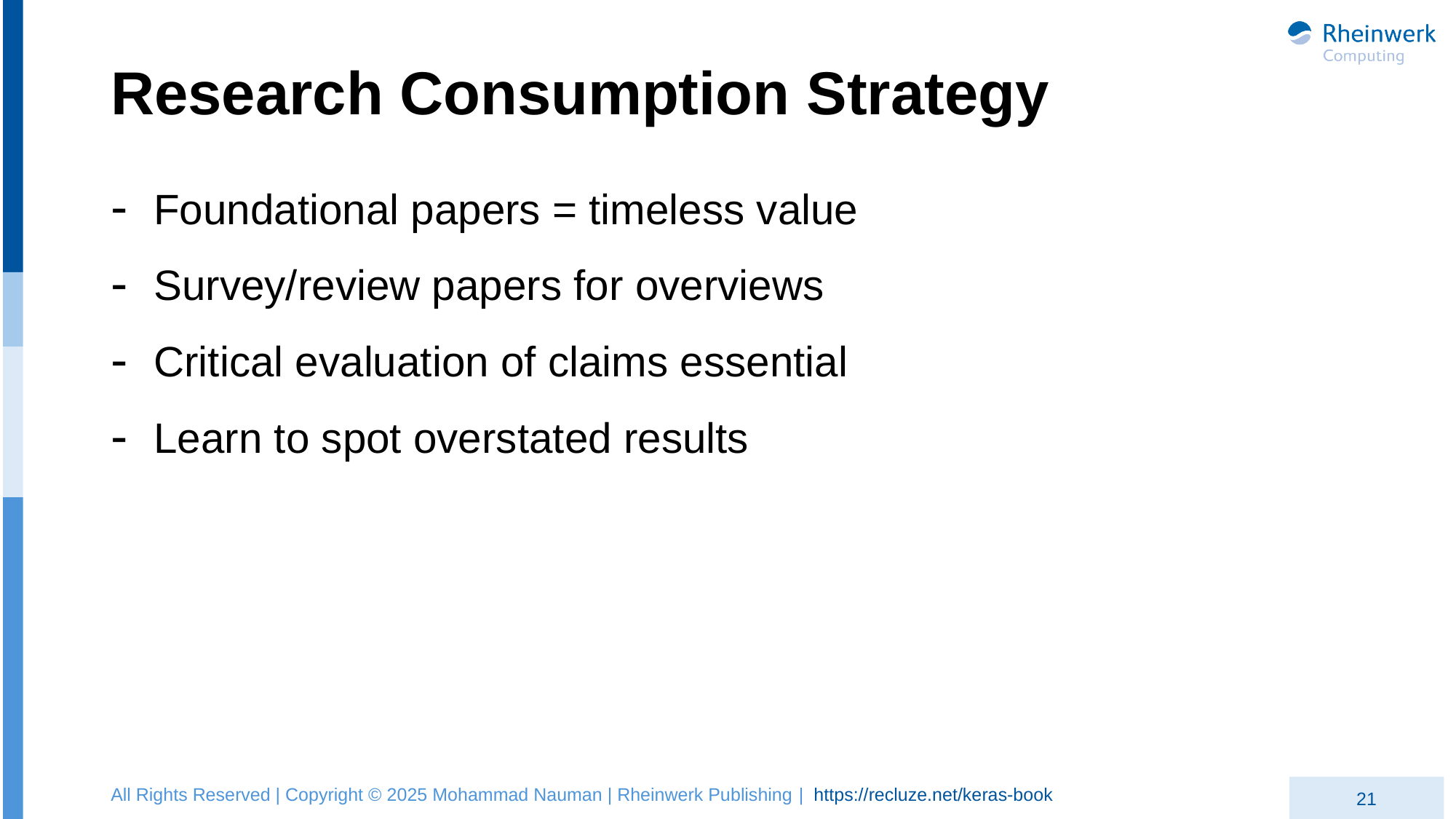

# Research Consumption Strategy
Foundational papers = timeless value
Survey/review papers for overviews
Critical evaluation of claims essential
Learn to spot overstated results